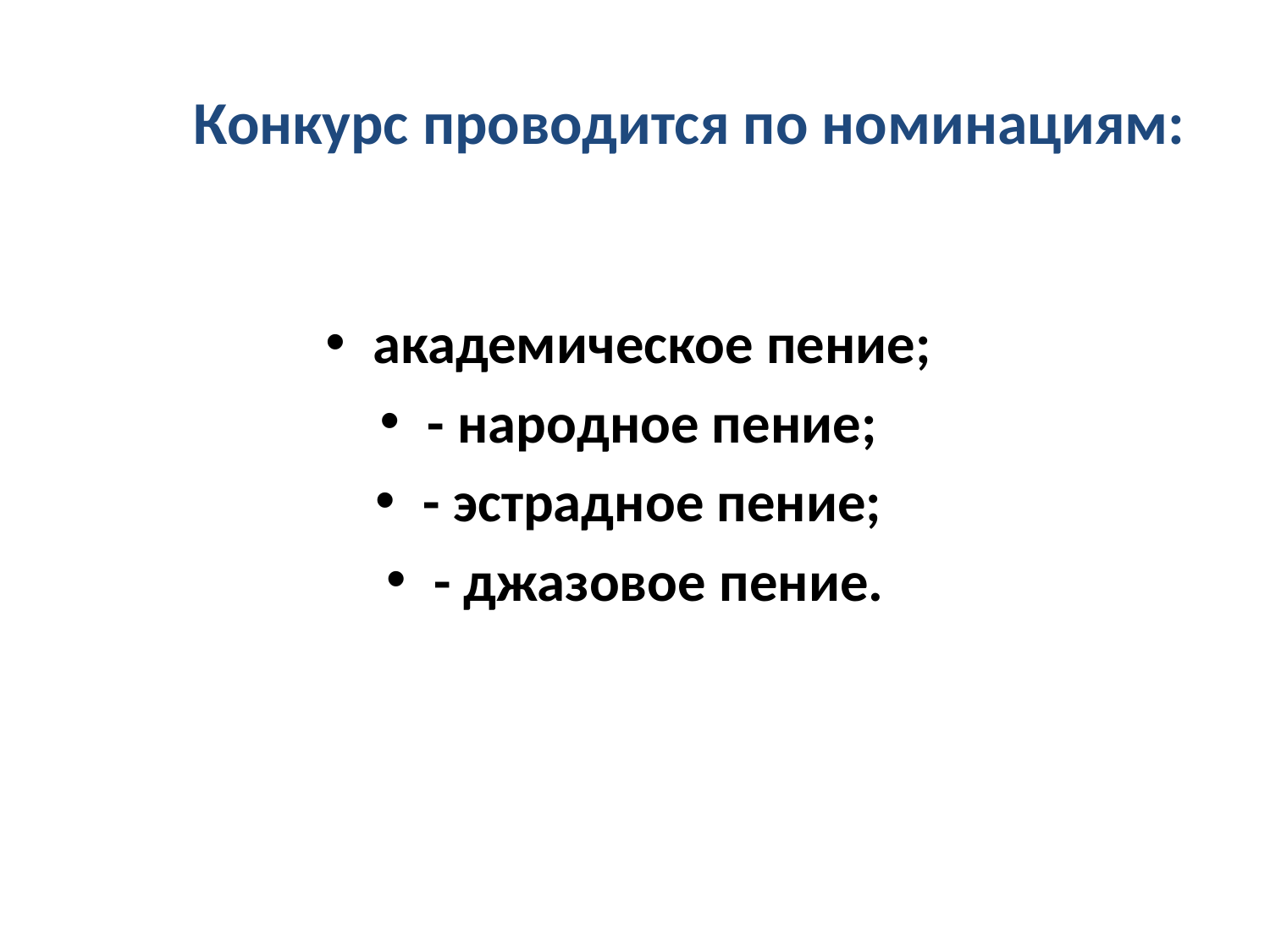

# Конкурс проводится по номинациям:

академическое пение;
- народное пение;
- эстрадное пение;
- джазовое пение.